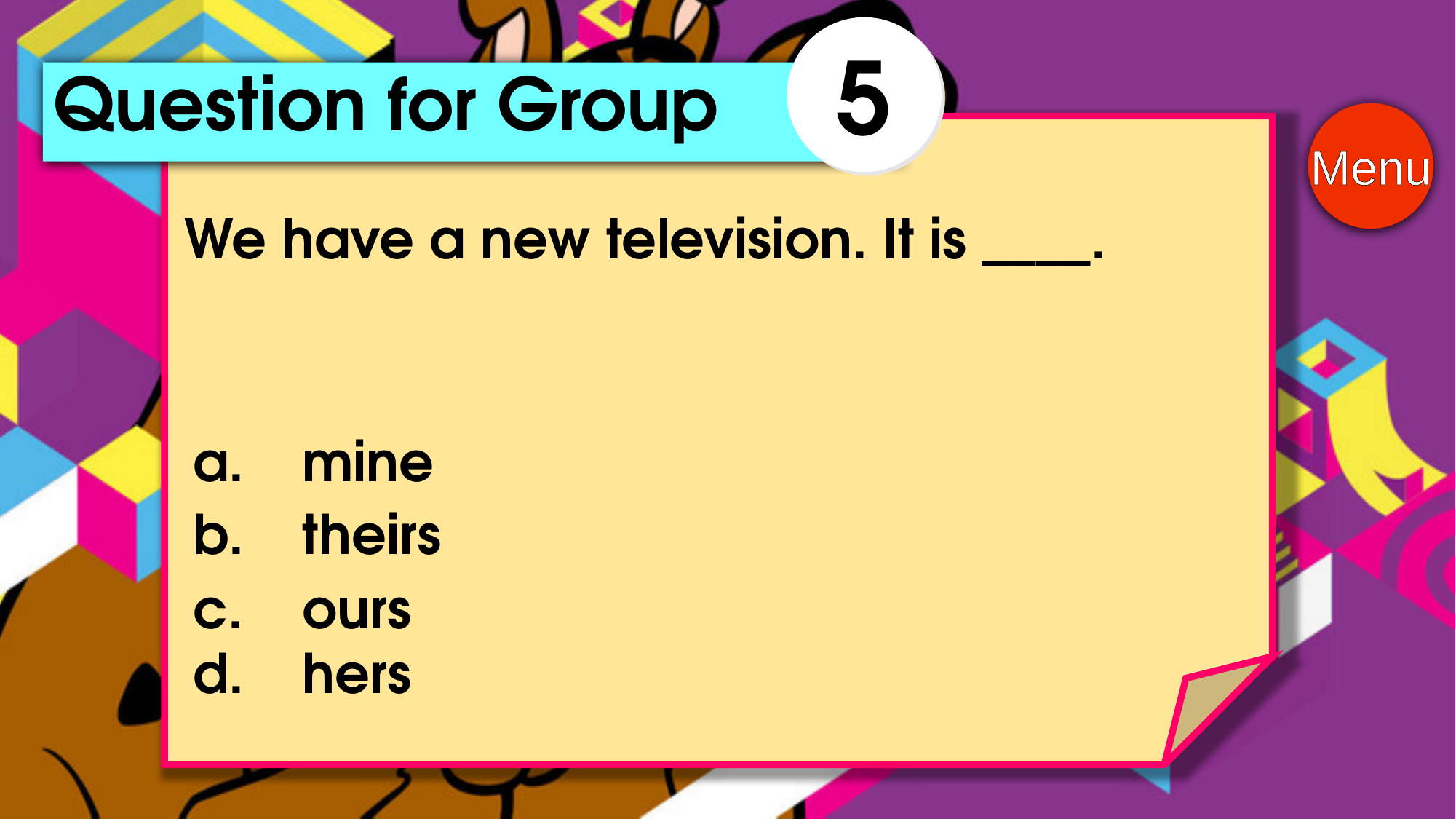

5
Question for Group

Menu
We have a new television. It is ____.
a.	mine
b.	theirs
c.	ours
d.	hers